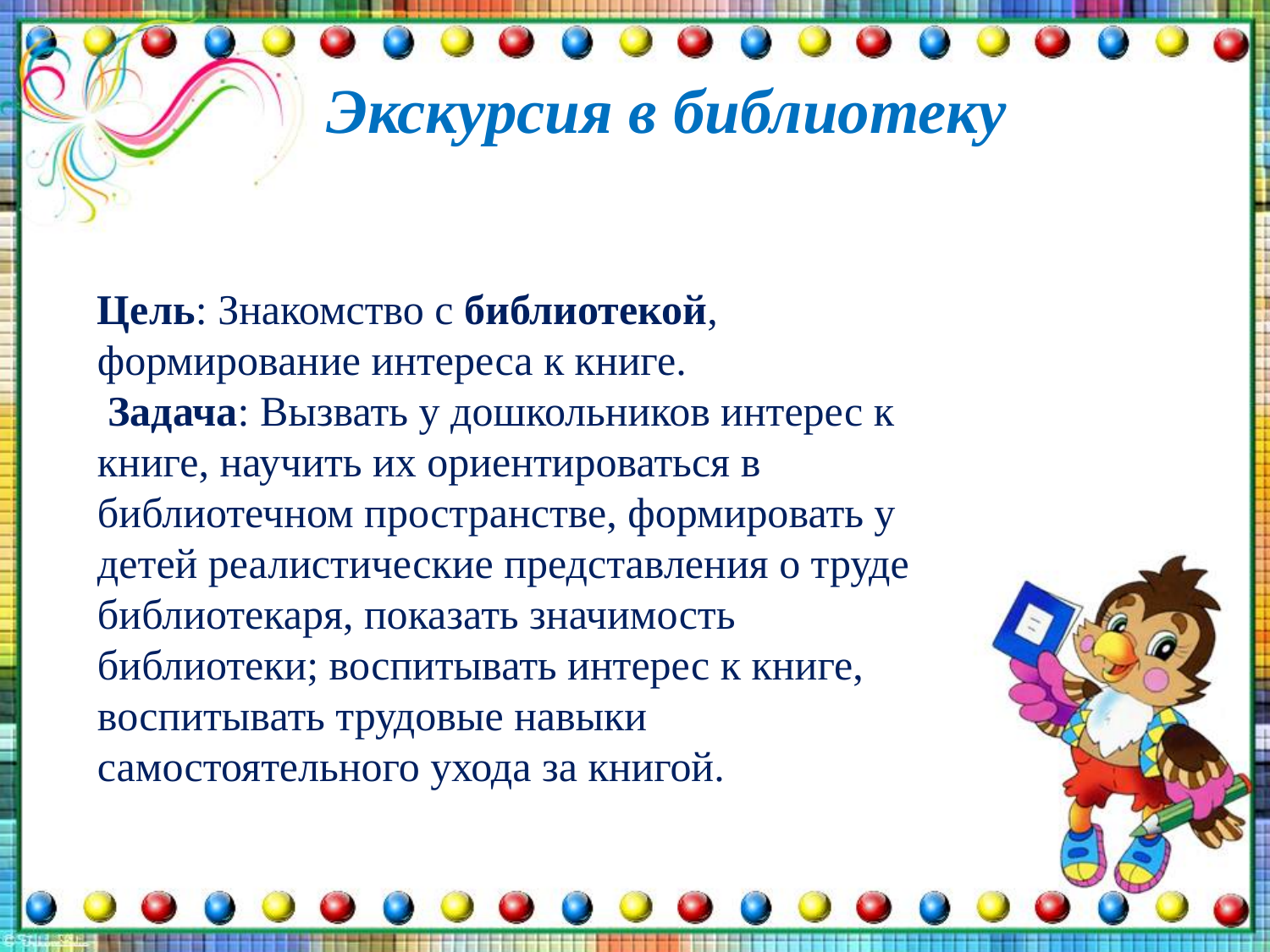

Экскурсия в библиотеку

Цель: Знакомство с библиотекой, формирование интереса к книге.
 Задача: Вызвать у дошкольников интерес к книге, научить их ориентироваться в библиотечном пространстве, формировать у детей реалистические представления о труде библиотекаря, показать значимость библиотеки; воспитывать интерес к книге, воспитывать трудовые навыки самостоятельного ухода за книгой.